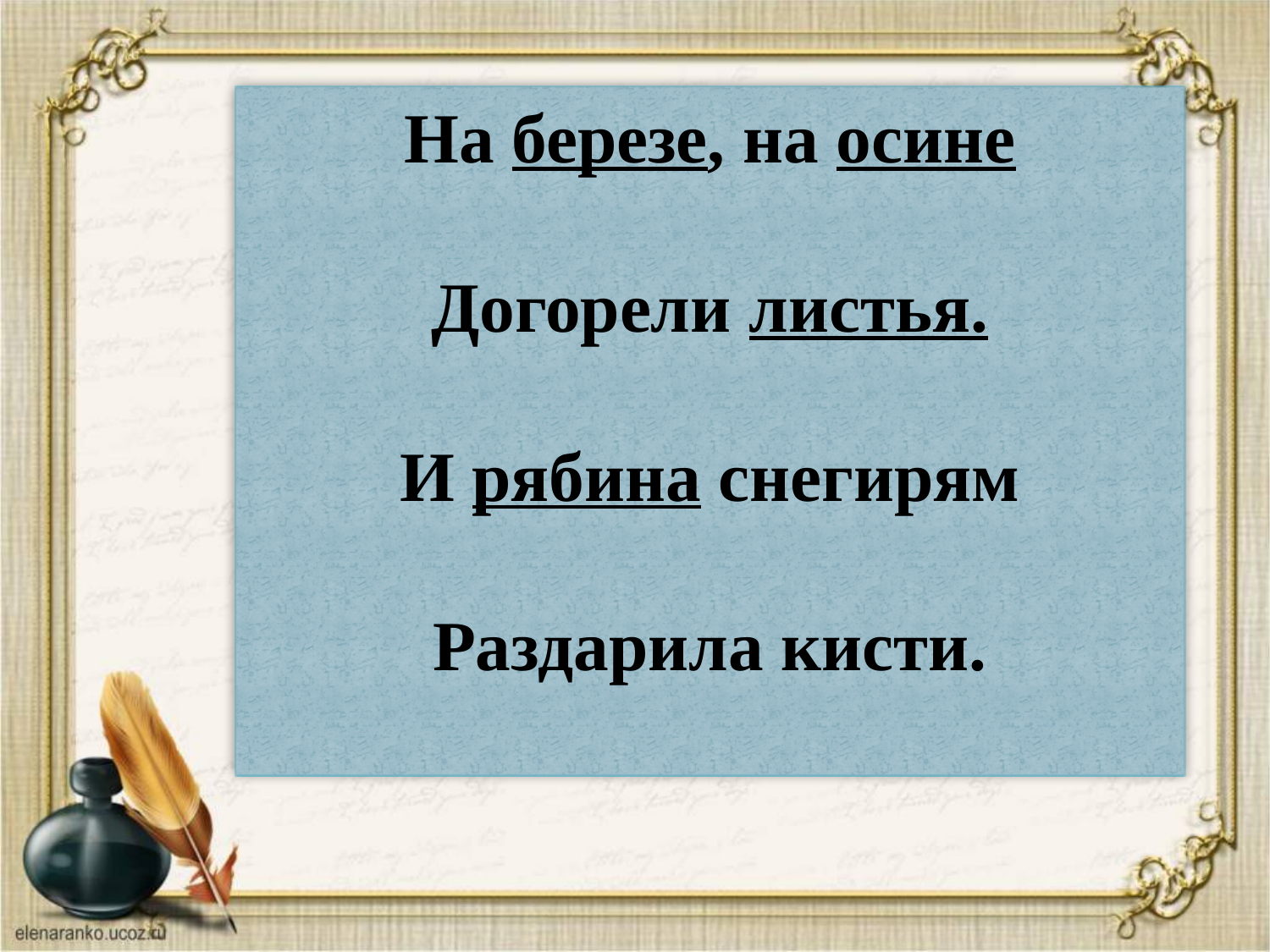

На березе, на осине

Догорели листья.

И рябина снегирям

Раздарила кисти.